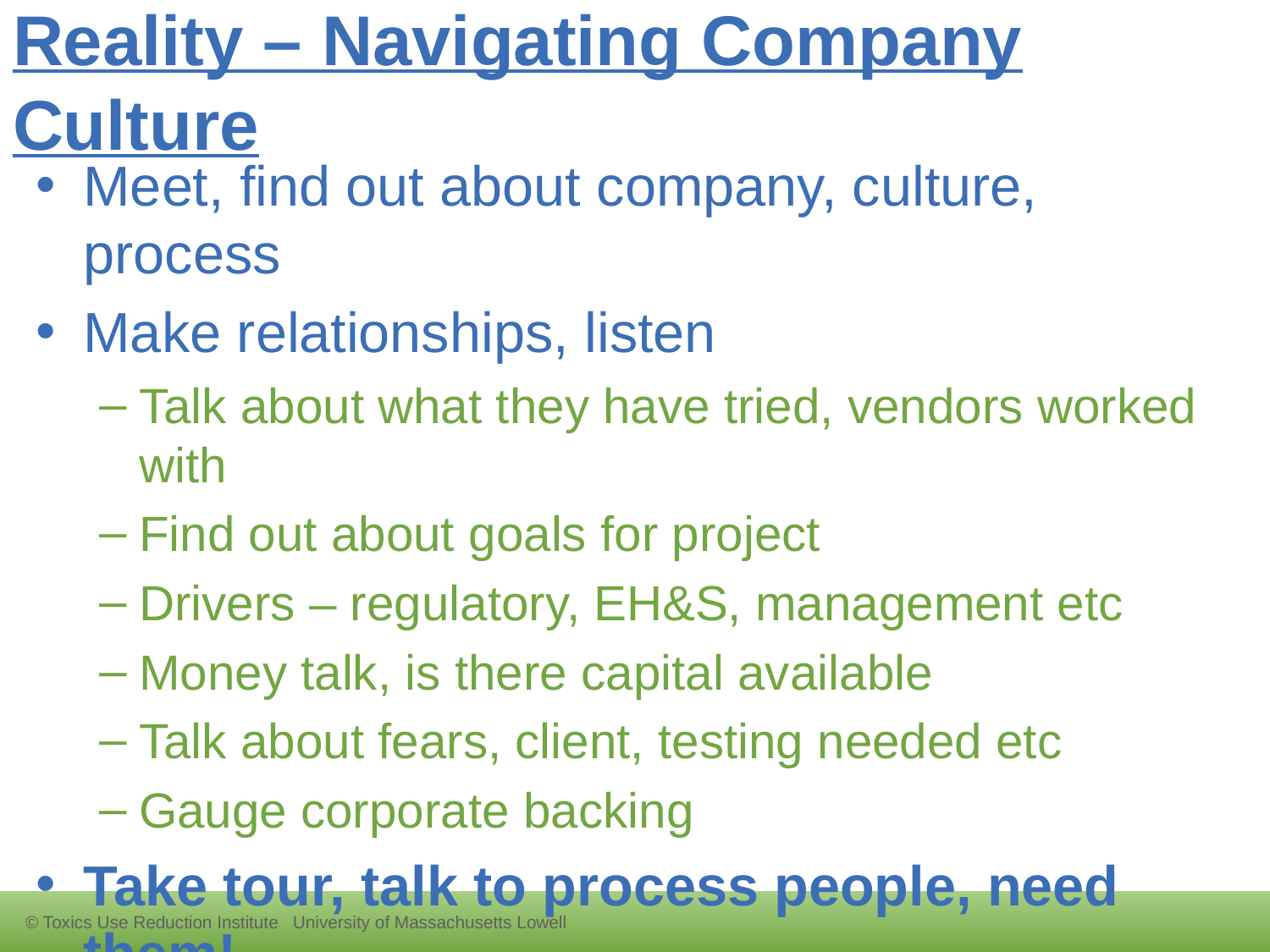

# Reality – Navigating Company Culture
Meet, find out about company, culture, process
Make relationships, listen
Talk about what they have tried, vendors worked with
Find out about goals for project
Drivers – regulatory, EH&S, management etc
Money talk, is there capital available
Talk about fears, client, testing needed etc
Gauge corporate backing
Take tour, talk to process people, need them!